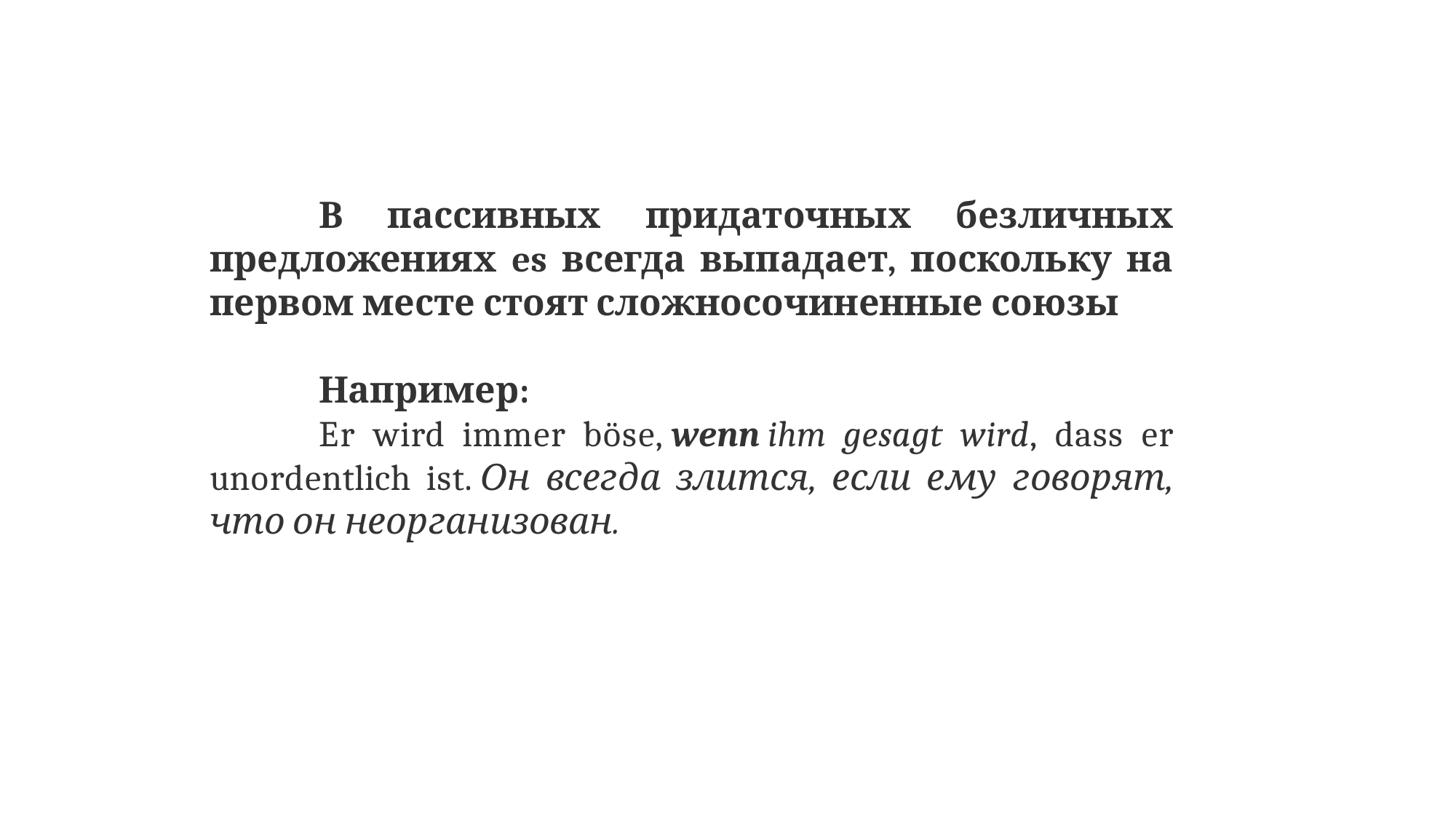

В пассивных придаточных безличных предложениях es всегда выпадает, поскольку на первом месте стоят сложносочиненные союзы

	Например:
	Er wird immer böse, wenn ihm gesagt wird, dass er unordentlich ist. Он всегда злится, если ему говорят, что он неорганизован.